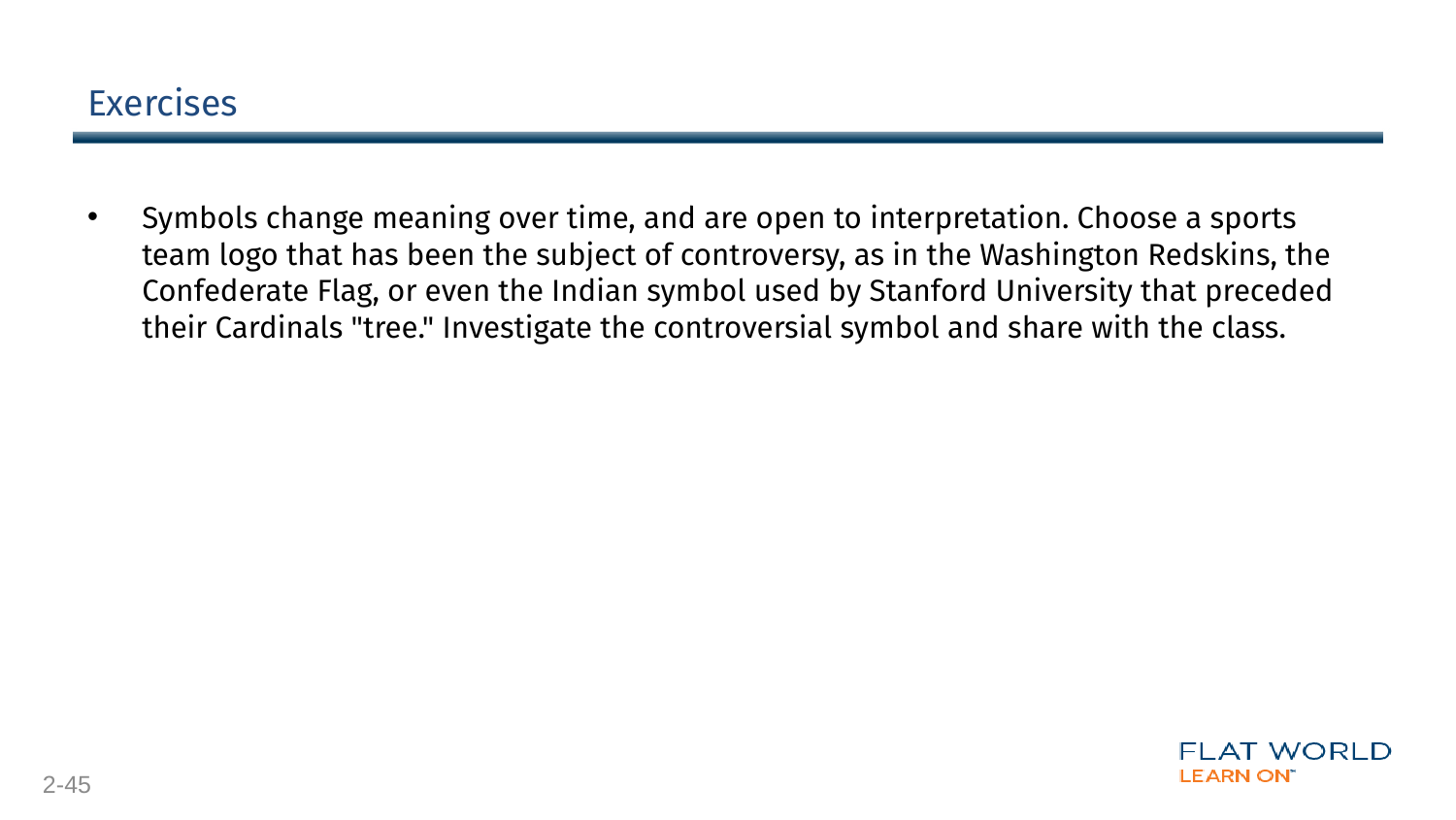

# Exercises
Symbols change meaning over time, and are open to interpretation. Choose a sports team logo that has been the subject of controversy, as in the Washington Redskins, the Confederate Flag, or even the Indian symbol used by Stanford University that preceded their Cardinals "tree." Investigate the controversial symbol and share with the class.
2-45